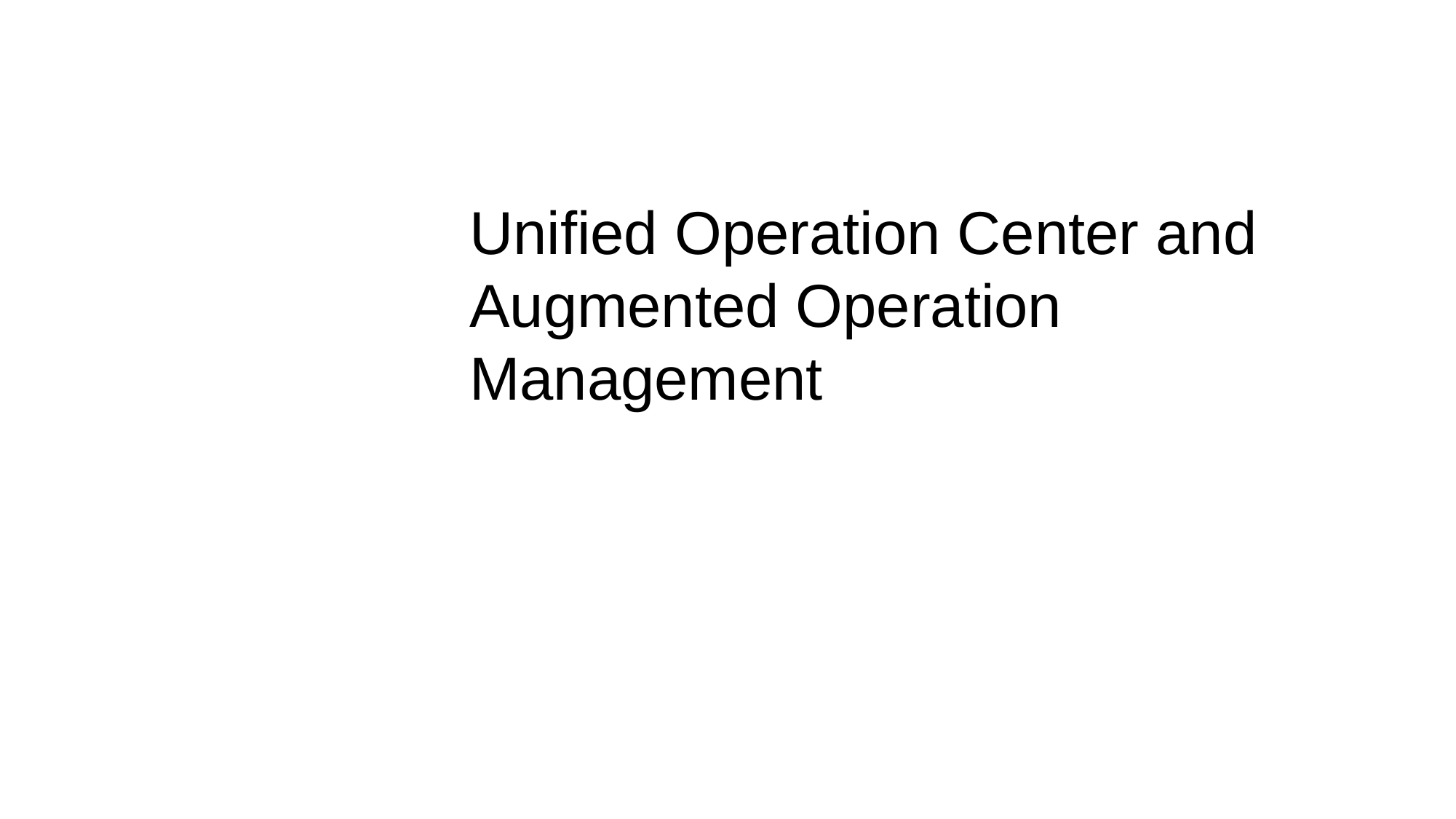

Unified Operation Center and Augmented Operation Management